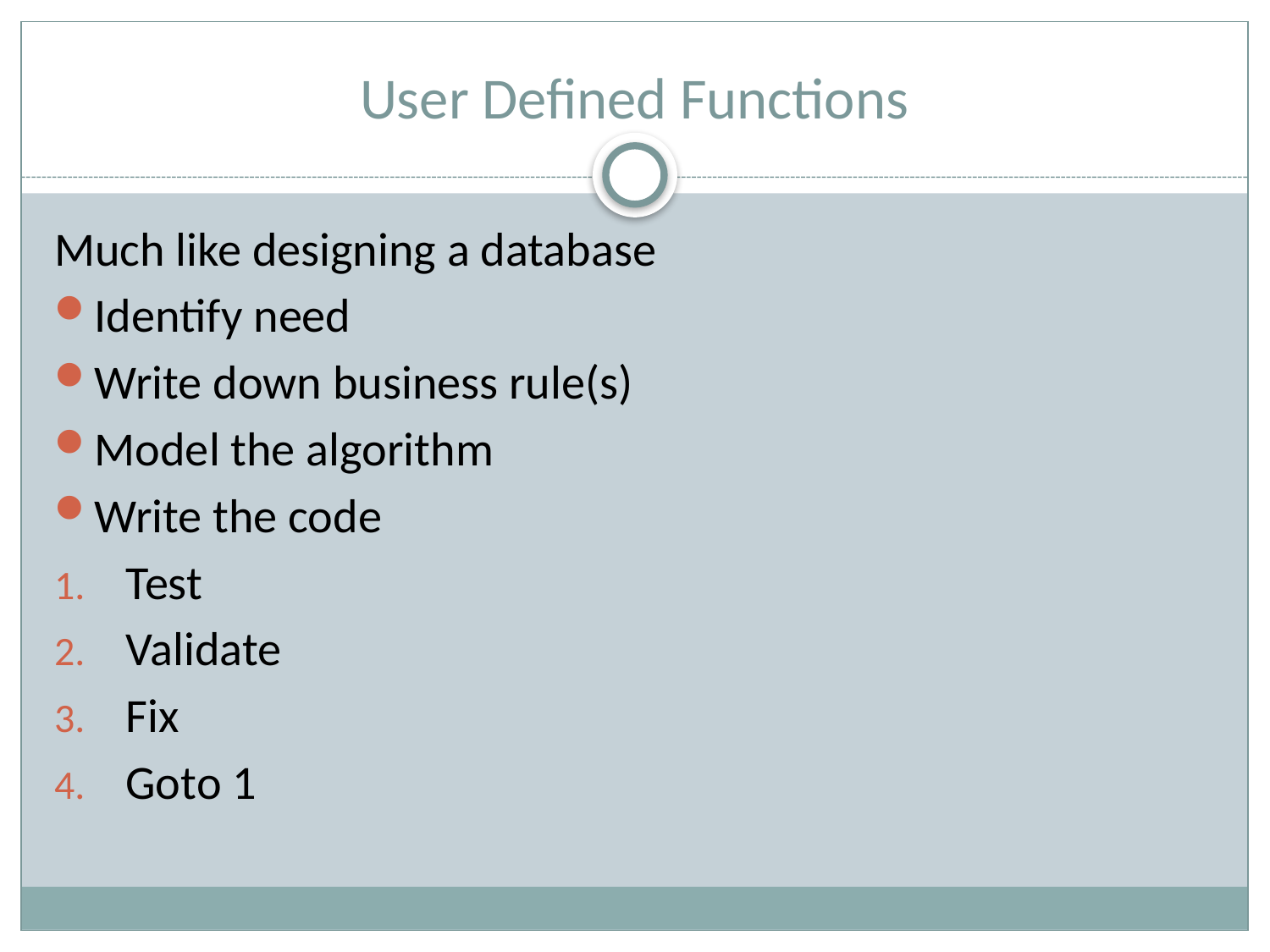

# User Defined Functions
Much like designing a database
Identify need
Write down business rule(s)
Model the algorithm
Write the code
Test
Validate
Fix
Goto 1